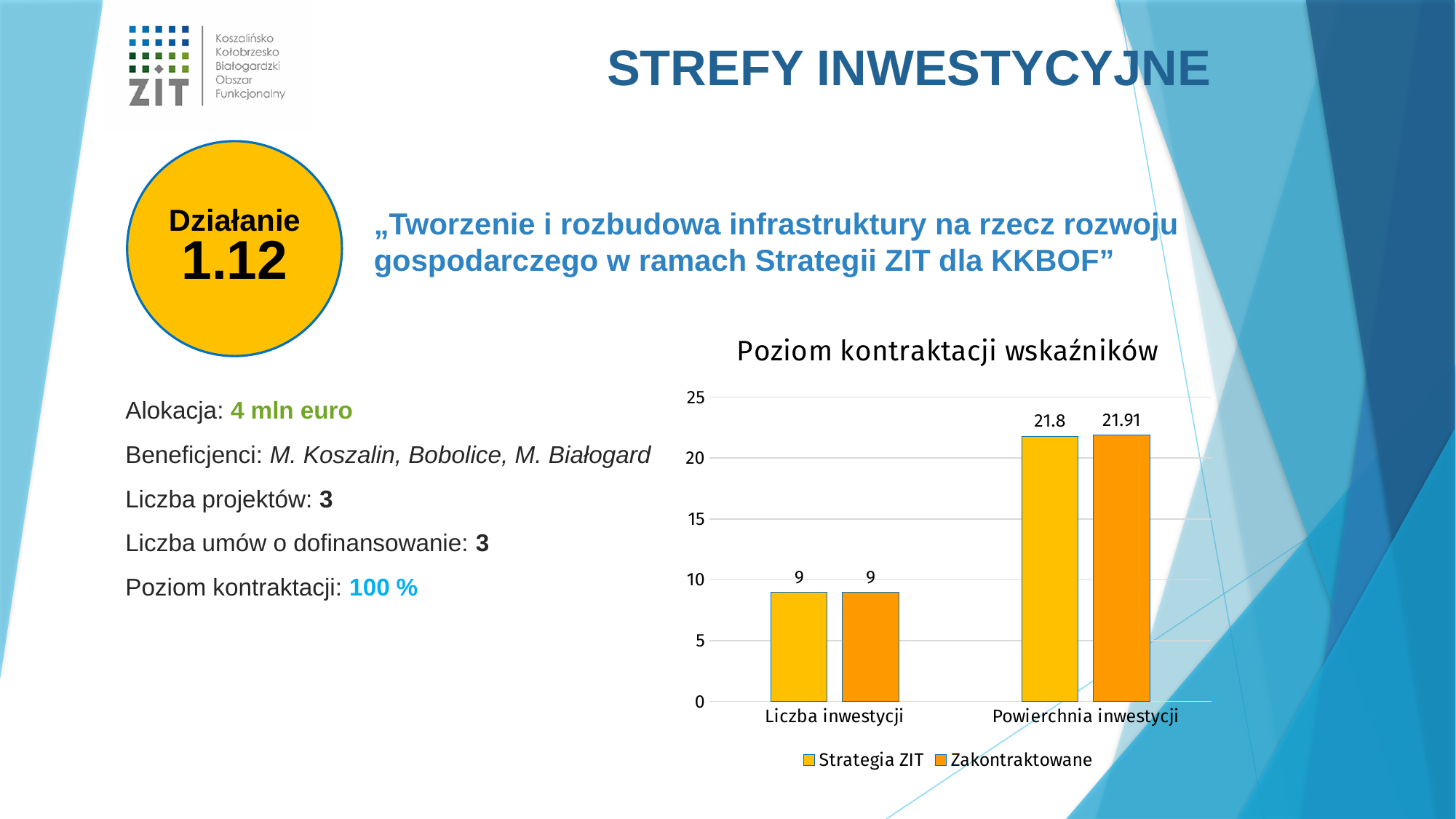

STREFY INWESTYCYJNE

Działanie 1.12
„Tworzenie i rozbudowa infrastruktury na rzecz rozwoju gospodarczego w ramach Strategii ZIT dla KKBOF”

### Chart: Poziom kontraktacji wskaźników

| Category | Strategia ZIT | Zakontraktowane |
|---|---|---|
| Liczba inwestycji | 9.0 | 9.0 |
| Powierchnia inwestycji | 21.8 | 21.91 |
Alokacja: 4 mln euro
Beneficjenci: M. Koszalin, Bobolice, M. Białogard
Liczba projektów: 3
Liczba umów o dofinansowanie: 3
Poziom kontraktacji: 100 %